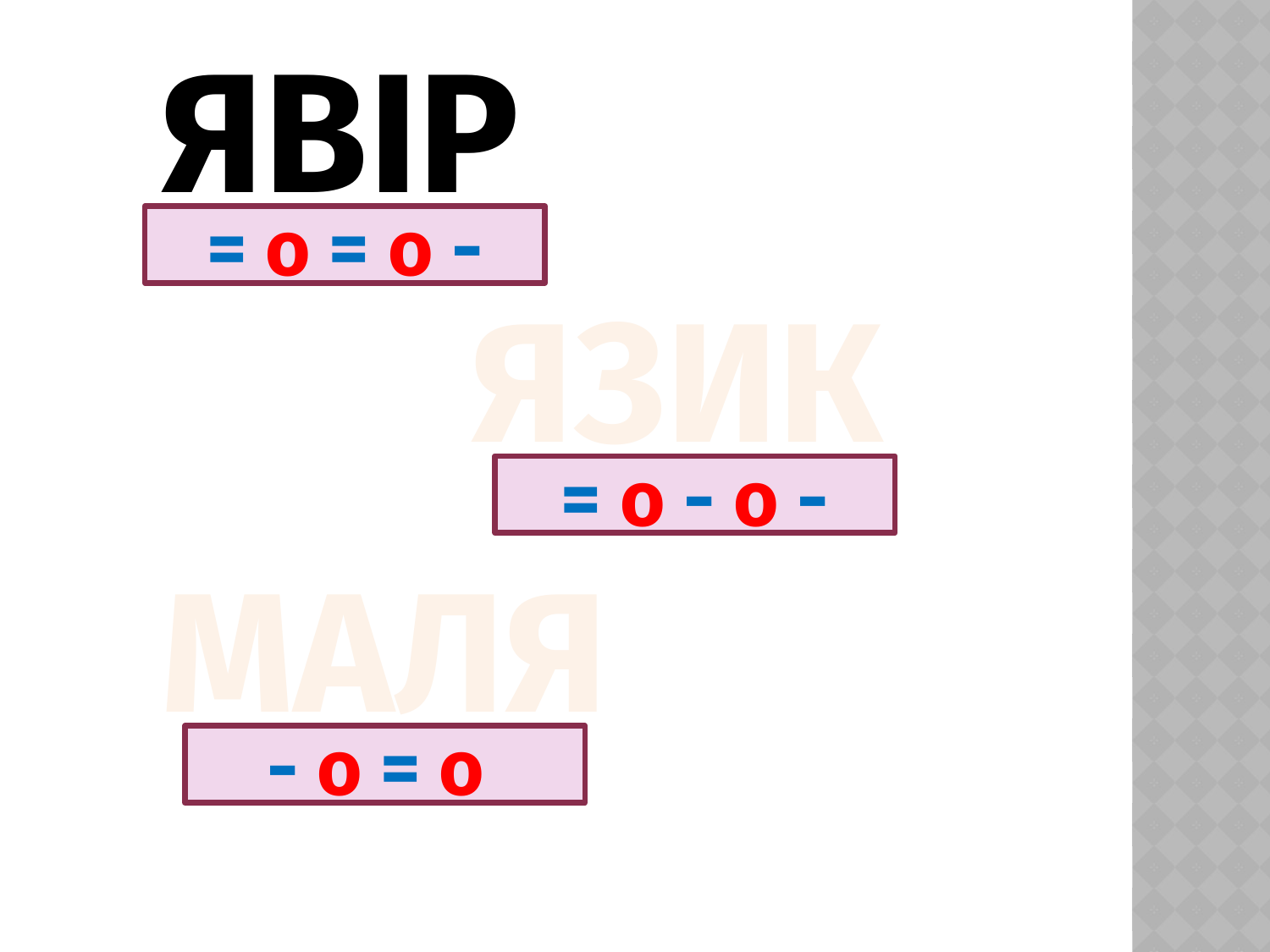

# Явір
= о = о -
Язик
= о - о -
маля
- о = о